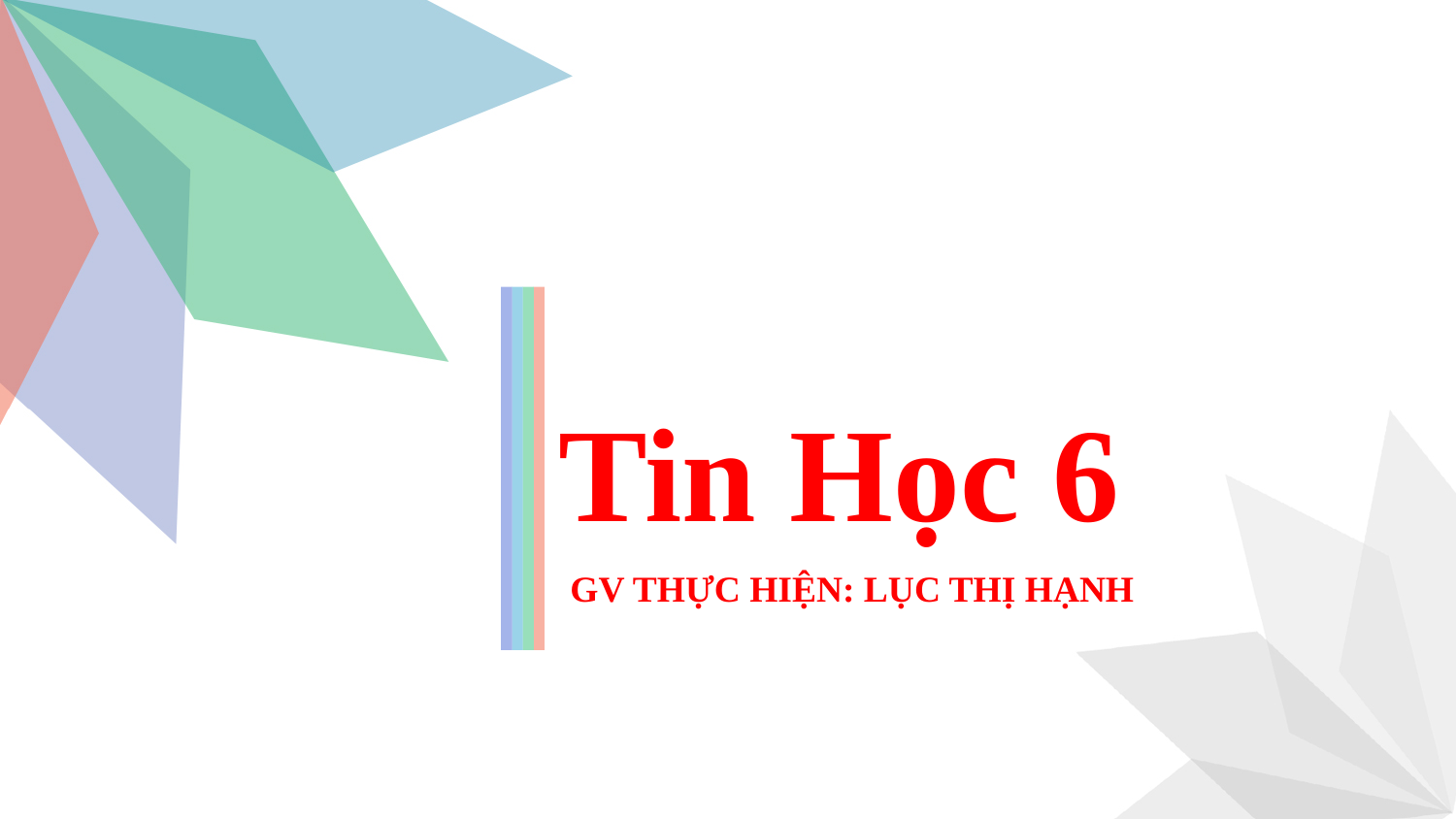

Tin Học 6
GV THỰC HIỆN: LỤC THỊ HẠNH